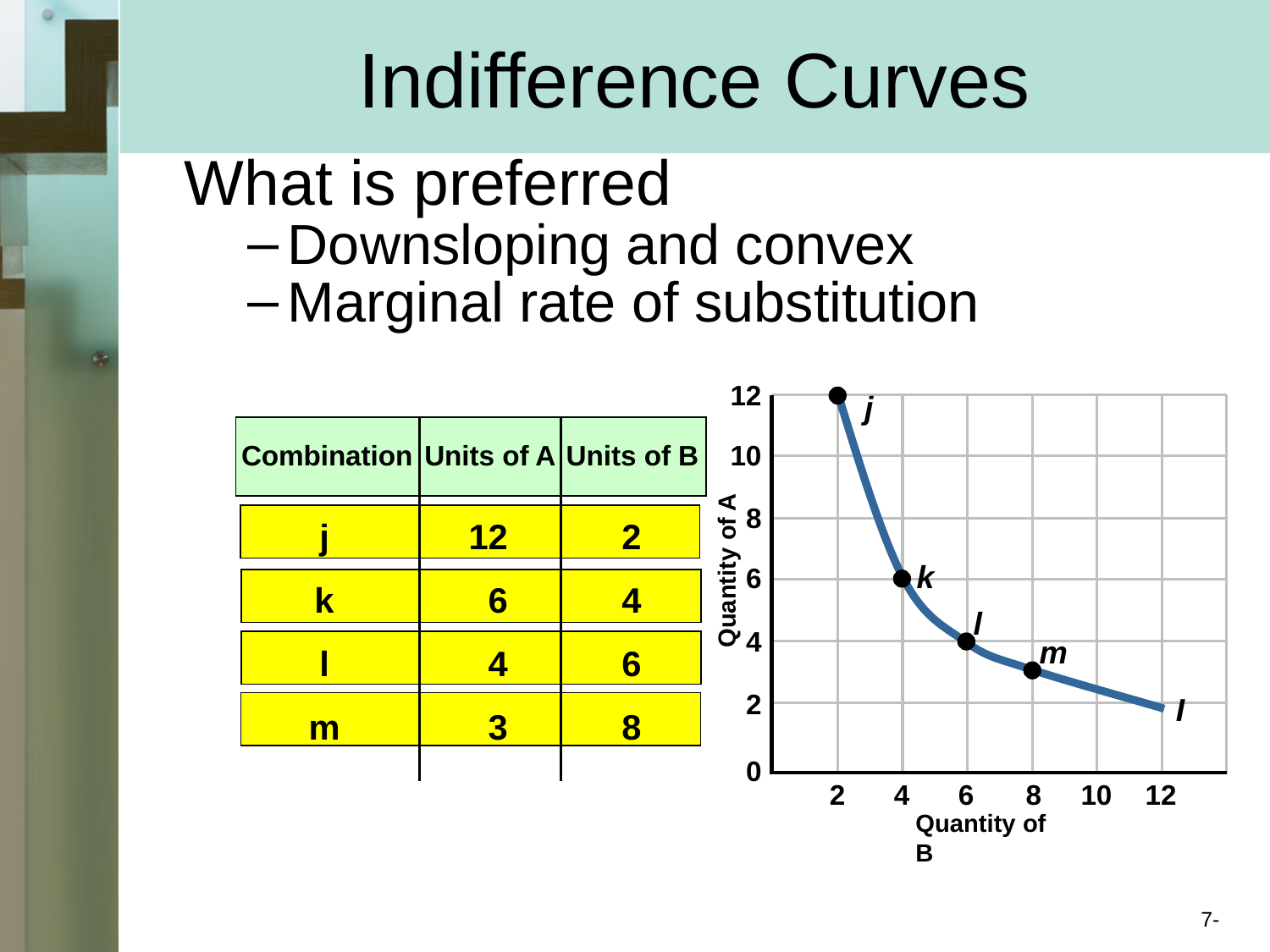

# Indifference Curves
What is preferred
Downsloping and convex
Marginal rate of substitution
12
10
8
6
4
2
0
Quantity of A
2
4
6
8
10
12
Quantity of B
j

Combination
Units of A
Units of B
j
k
l
m
12
6
4
3
2
4
6
8

k

l
m

I

7-